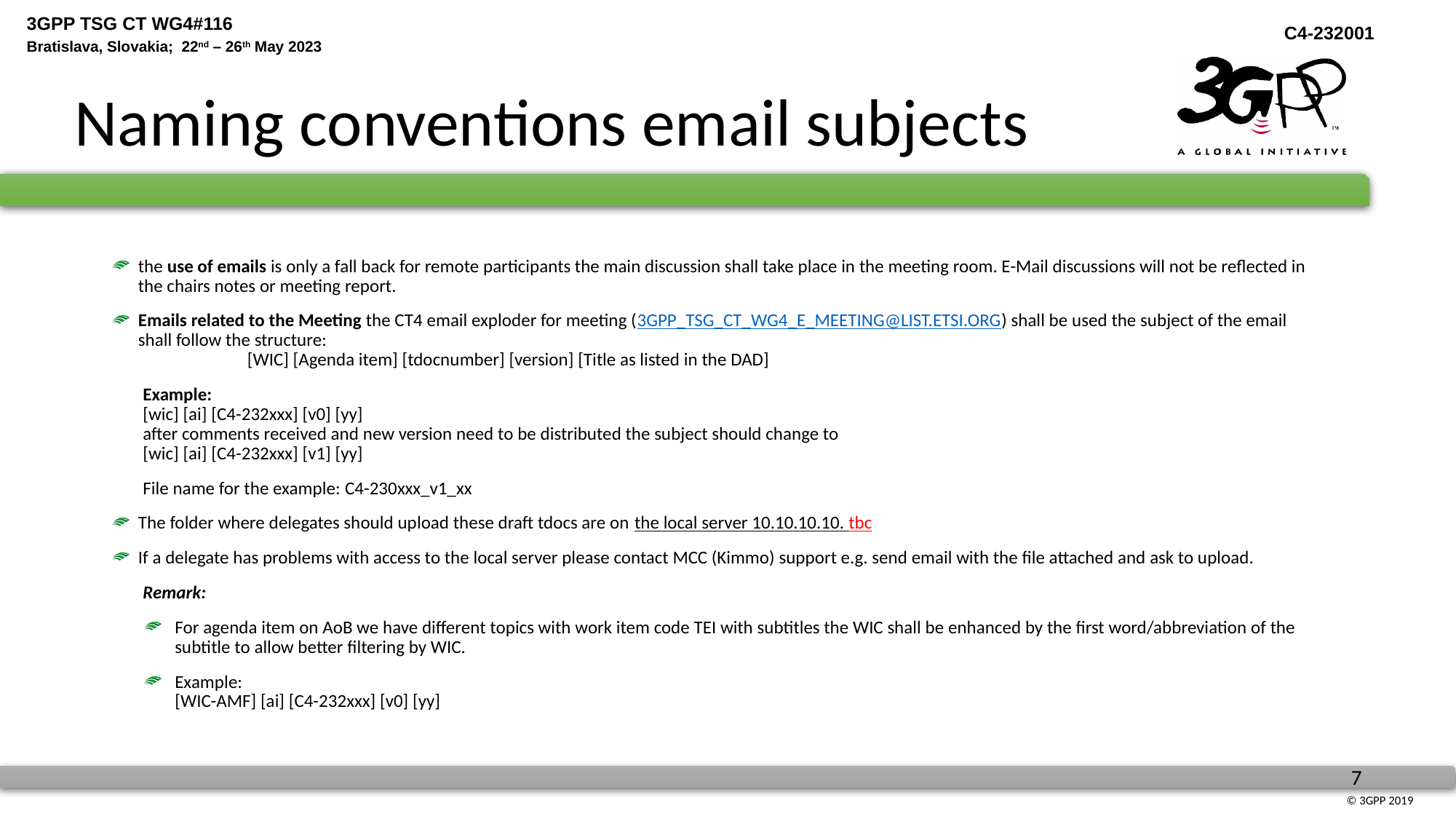

# Naming conventions email subjects

the use of emails is only a fall back for remote participants the main discussion shall take place in the meeting room. E-Mail discussions will not be reflected in the chairs notes or meeting report.
Emails related to the Meeting the CT4 email exploder for meeting (3GPP_TSG_CT_WG4_E_MEETING@LIST.ETSI.ORG) shall be used the subject of the email shall follow the structure:
 	[WIC] [Agenda item] [tdocnumber] [version] [Title as listed in the DAD]
Example:
[wic] [ai] [C4-232xxx] [v0] [yy]
after comments received and new version need to be distributed the subject should change to
[wic] [ai] [C4-232xxx] [v1] [yy]
File name for the example: C4-230xxx_v1_xx
The folder where delegates should upload these draft tdocs are on the local server 10.10.10.10. tbc
If a delegate has problems with access to the local server please contact MCC (Kimmo) support e.g. send email with the file attached and ask to upload.
Remark:
For agenda item on AoB we have different topics with work item code TEI with subtitles the WIC shall be enhanced by the first word/abbreviation of the subtitle to allow better filtering by WIC.
Example:
[WIC-AMF] [ai] [C4-232xxx] [v0] [yy]